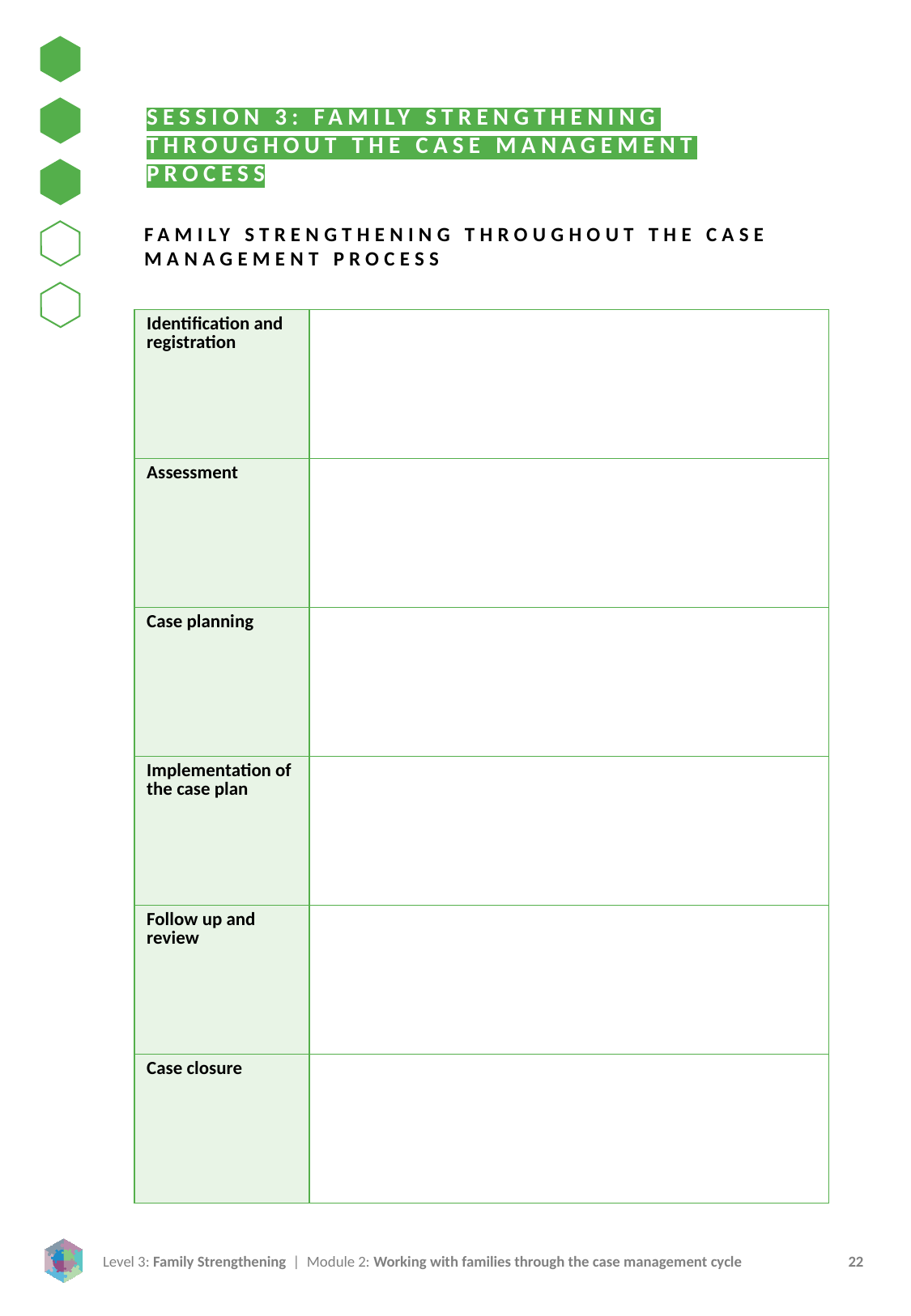

SESSION 3: FAMILY STRENGTHENING THROUGHOUT THE CASE MANAGEMENT PROCESS

FAMILY STRENGTHENING THROUGHOUT THE CASE MANAGEMENT PROCESS

| Identification and registration |  |
| --- | --- |
| Assessment |  |
| Case planning |  |
| Implementation of the case plan |  |
| Follow up and review |  |
| Case closure |  |